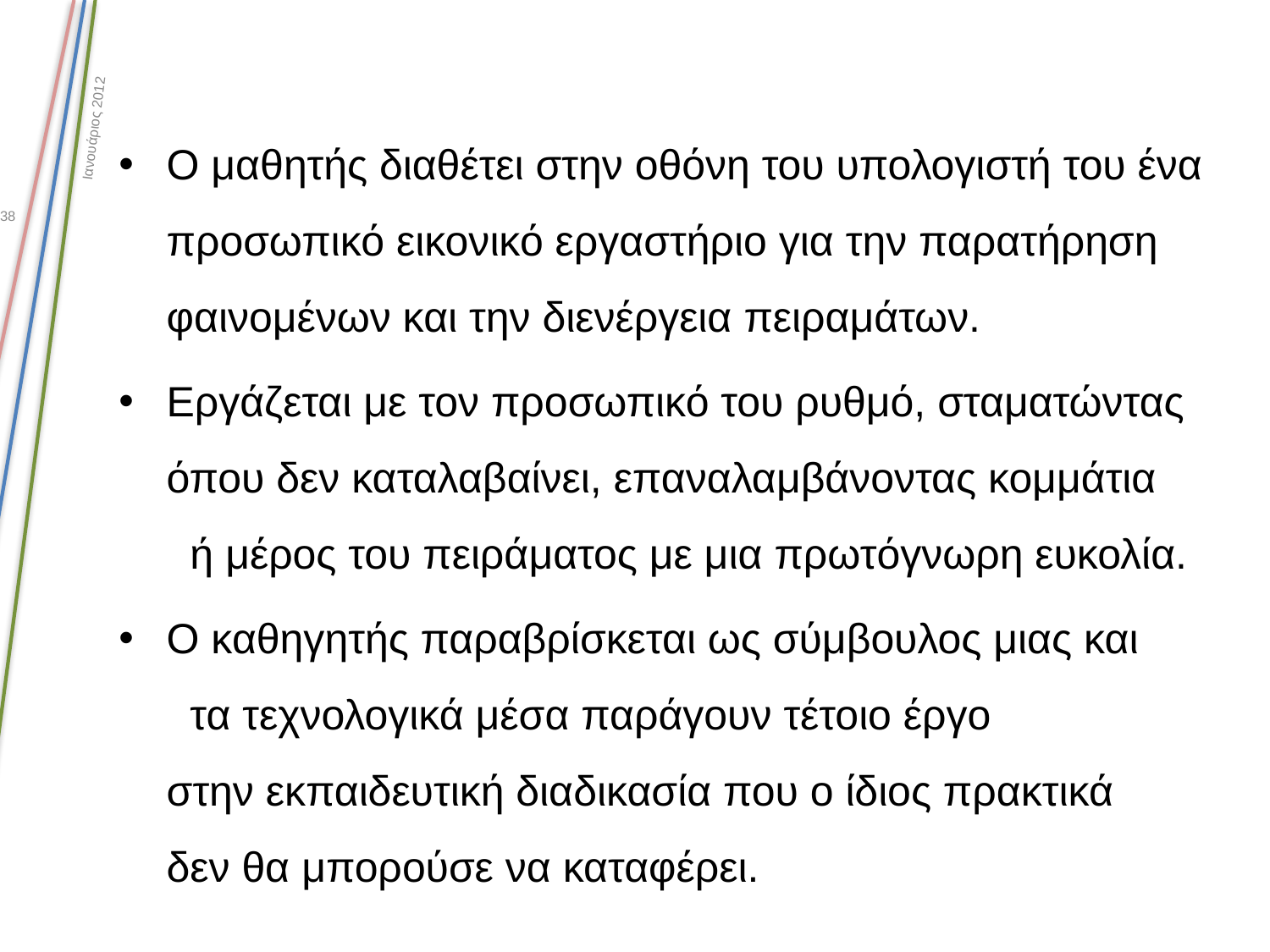

Ιανουάριος 2012
Ο μαθητής διαθέτει στην οθόνη του υπολογιστή του ένα προσωπικό εικονικό εργαστήριο για την παρατήρηση φαινομένων και την διενέργεια πειραμάτων.
Εργάζεται με τον προσωπικό του ρυθμό, σταματώντας όπου δεν καταλαβαίνει, επαναλαμβάνοντας κομμάτια         ή μέρος του πειράματος με μια πρωτόγνωρη ευκολία.
Ο καθηγητής παραβρίσκεται ως σύμβουλος μιας και           τα τεχνολογικά μέσα παράγουν τέτοιο έργο                    στην εκπαιδευτική διαδικασία που ο ίδιος πρακτικά          δεν θα μπορούσε να καταφέρει.
38